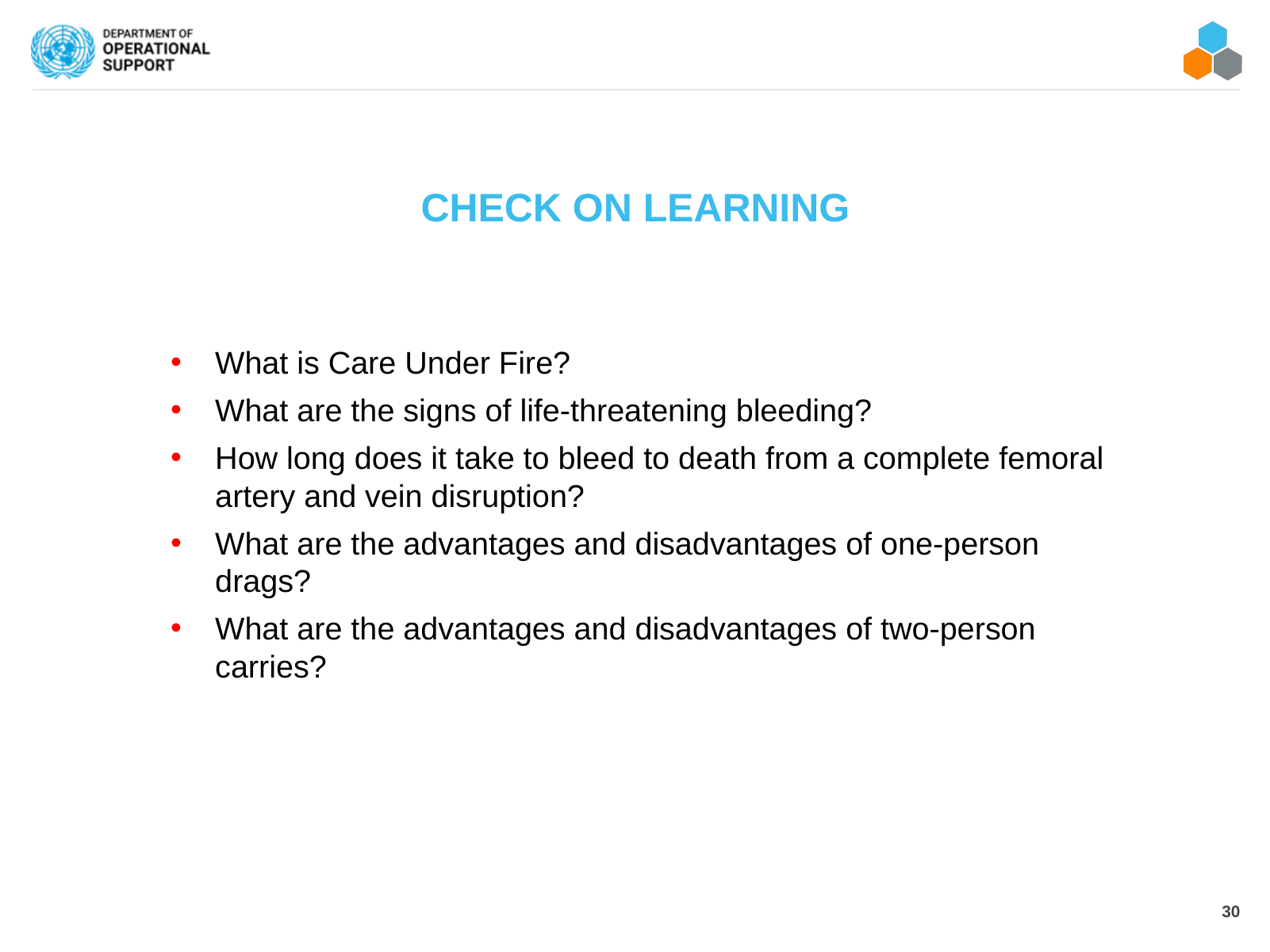

CHECK ON LEARNING

What is Care Under Fire?
What are the signs of life-threatening bleeding?
How long does it take to bleed to death from a complete femoral artery and vein disruption?
What are the advantages and disadvantages of one-person drags?
What are the advantages and disadvantages of two-person carries?